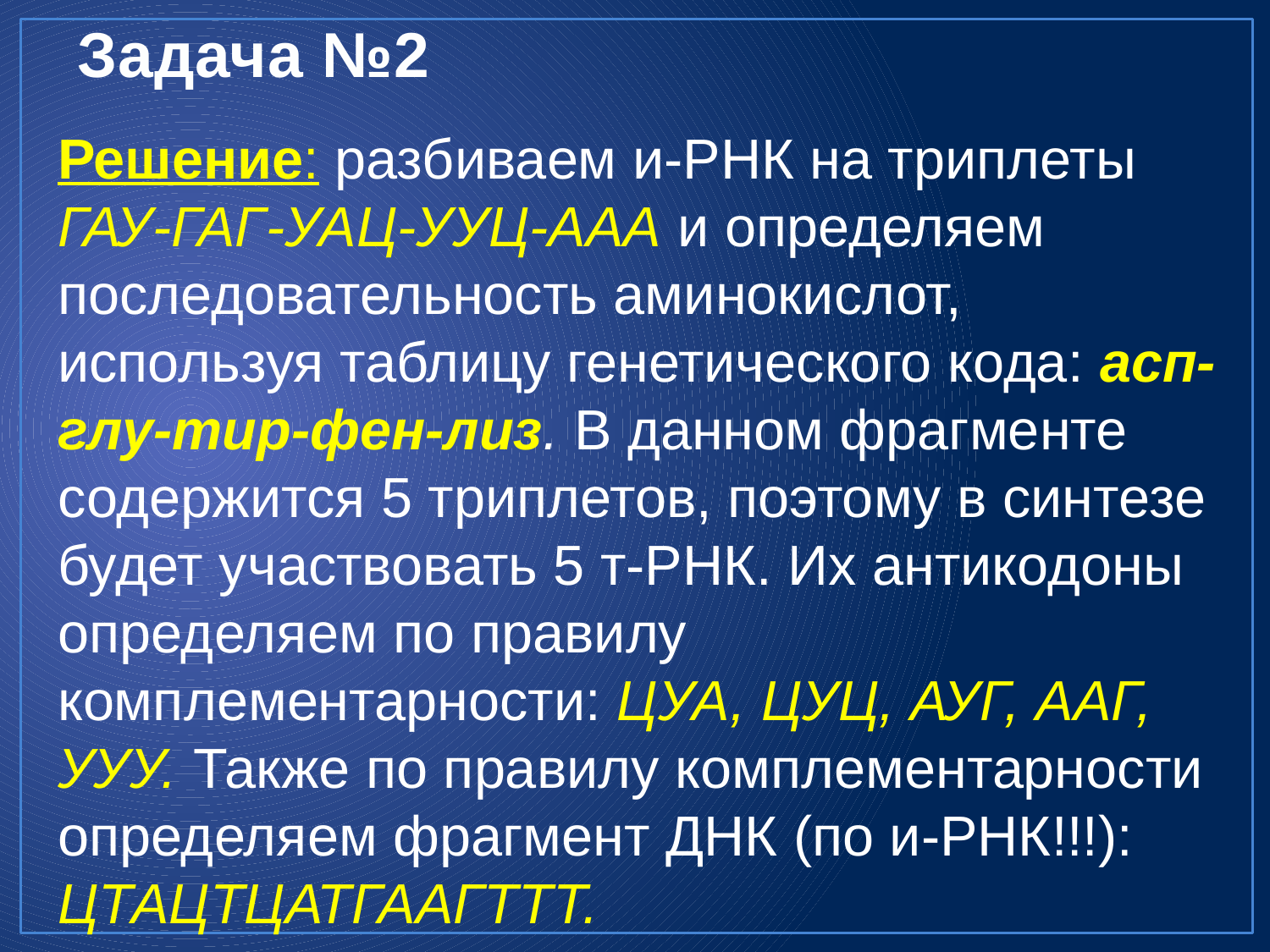

# Задача №2
Решение: разбиваем и-РНК на триплеты ГАУ-ГАГ-УАЦ-УУЦ-ААА и определяем последовательность аминокислот, используя таблицу генетического кода: асп-глу-тир-фен-лиз. В данном фрагменте содержится 5 триплетов, поэтому в синтезе будет участвовать 5 т-РНК. Их антикодоны определяем по правилу комплементарности: ЦУА, ЦУЦ, АУГ, ААГ, УУУ. Также по правилу комплементарности определяем фрагмент ДНК (по и-РНК!!!): ЦТАЦТЦАТГААГТТТ.